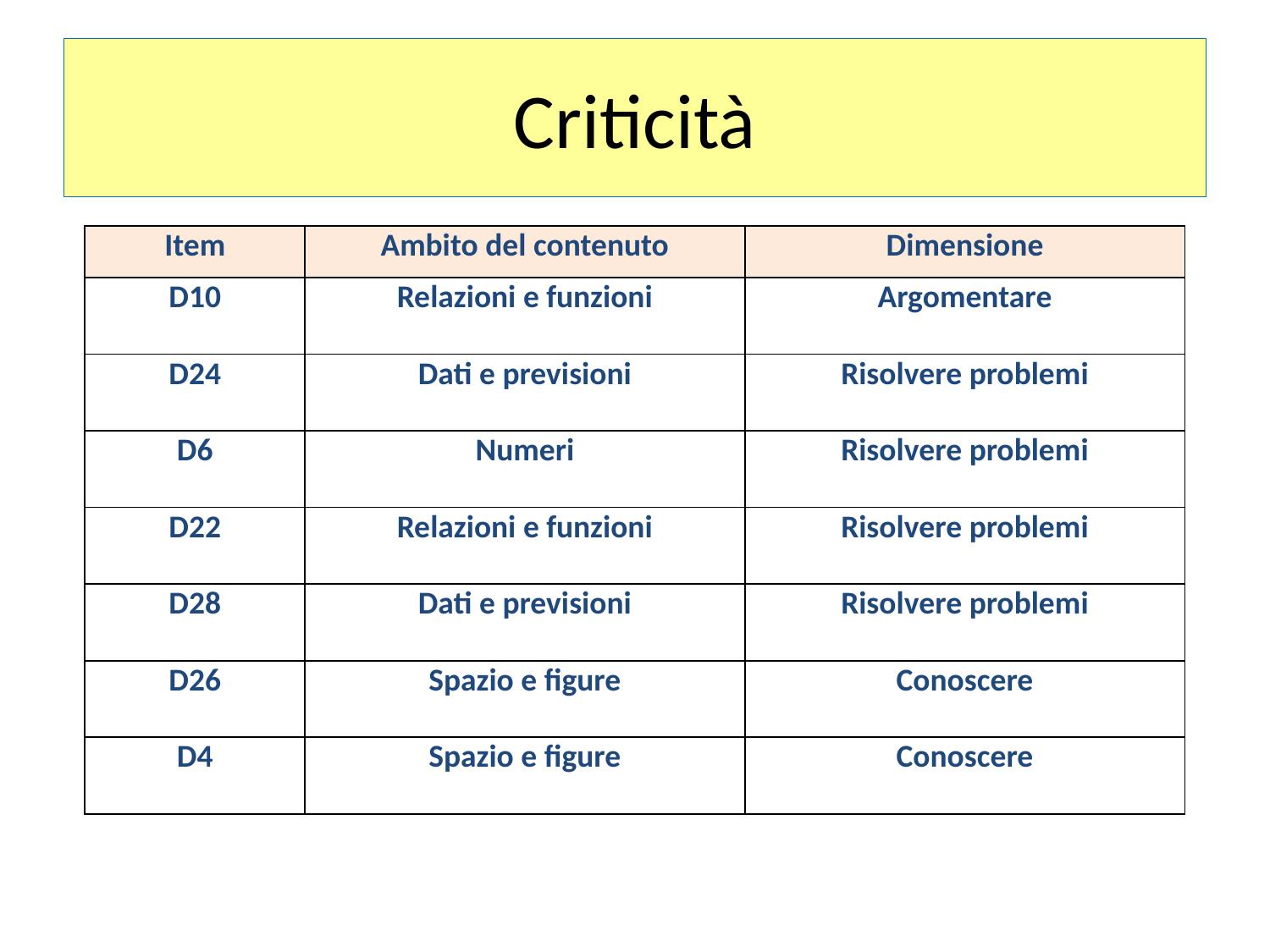

# Criticità
| Item | Ambito del contenuto | Dimensione |
| --- | --- | --- |
| D10 | Relazioni e funzioni | Argomentare |
| D24 | Dati e previsioni | Risolvere problemi |
| D6 | Numeri | Risolvere problemi |
| D22 | Relazioni e funzioni | Risolvere problemi |
| D28 | Dati e previsioni | Risolvere problemi |
| D26 | Spazio e figure | Conoscere |
| D4 | Spazio e figure | Conoscere |